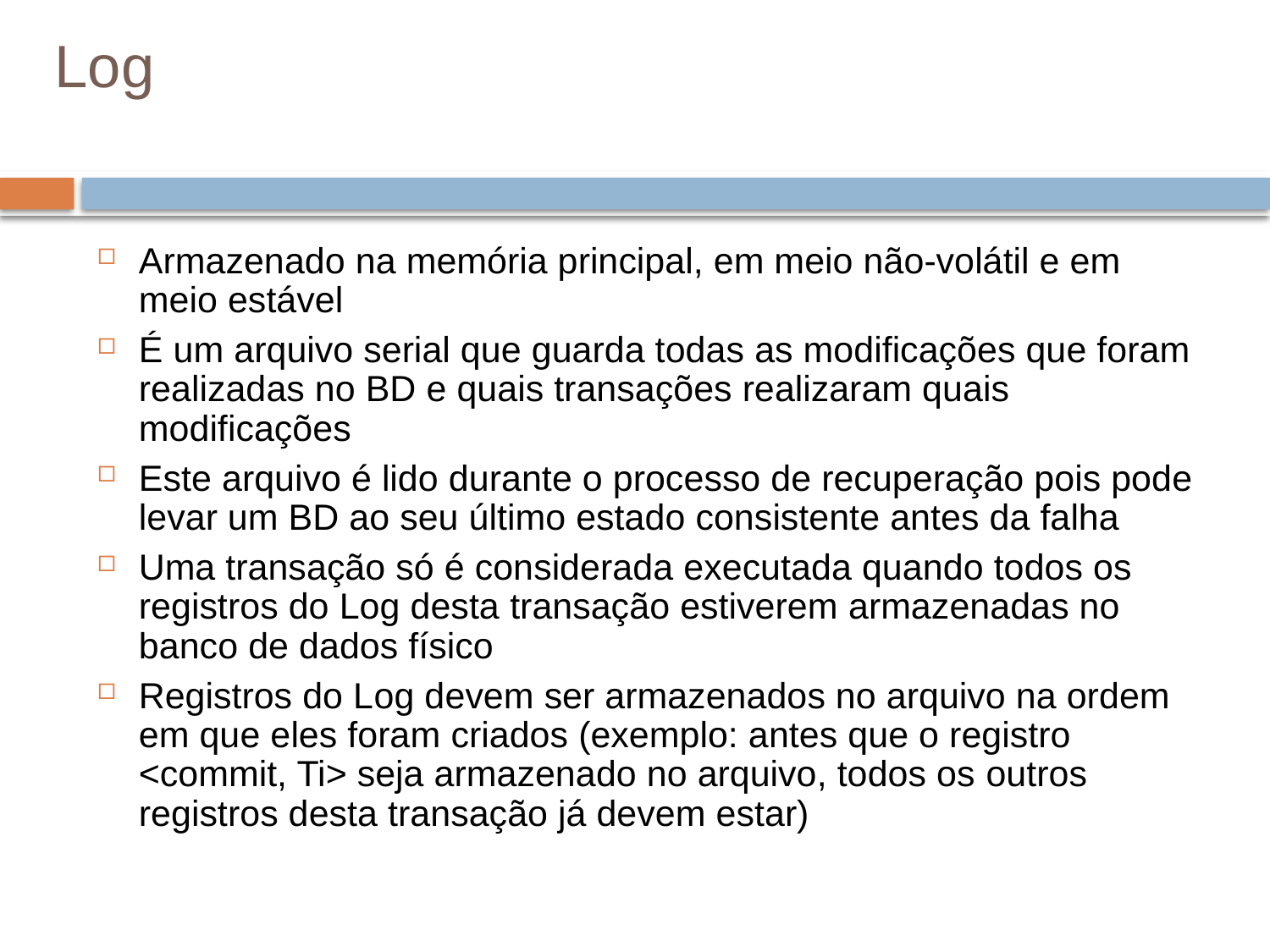

# Log
Armazenado na memória principal, em meio não-volátil e em meio estável
É um arquivo serial que guarda todas as modificações que foram realizadas no BD e quais transações realizaram quais modificações
Este arquivo é lido durante o processo de recuperação pois pode levar um BD ao seu último estado consistente antes da falha
Uma transação só é considerada executada quando todos os registros do Log desta transação estiverem armazenadas no banco de dados físico
Registros do Log devem ser armazenados no arquivo na ordem em que eles foram criados (exemplo: antes que o registro <commit, Ti> seja armazenado no arquivo, todos os outros registros desta transação já devem estar)